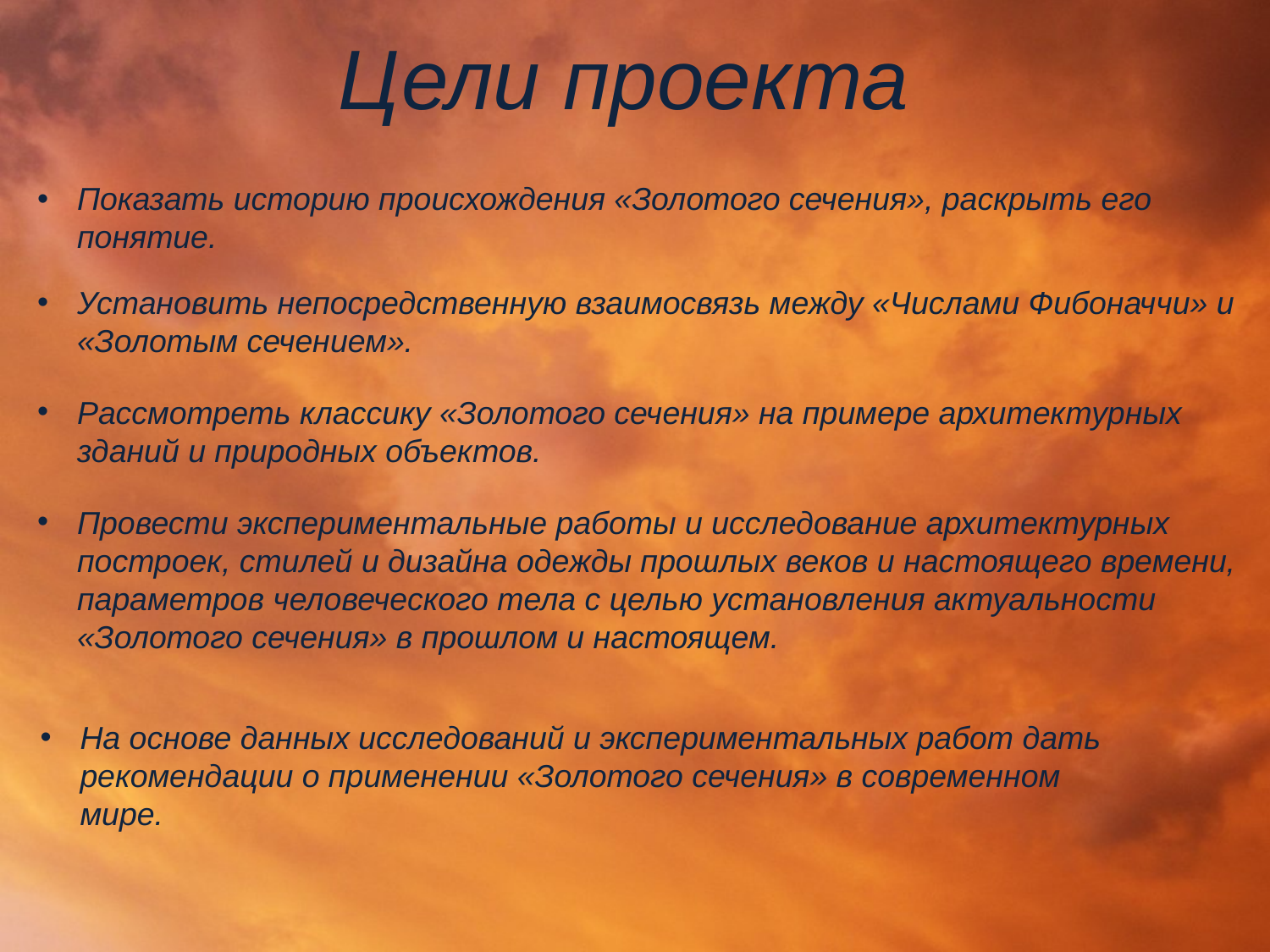

# Цели проекта
Показать историю происхождения «Золотого сечения», раскрыть его понятие.
Установить непосредственную взаимосвязь между «Числами Фибоначчи» и «Золотым сечением».
Рассмотреть классику «Золотого сечения» на примере архитектурных зданий и природных объектов.
Провести экспериментальные работы и исследование архитектурных построек, стилей и дизайна одежды прошлых веков и настоящего времени, параметров человеческого тела с целью установления актуальности «Золотого сечения» в прошлом и настоящем.
На основе данных исследований и экспериментальных работ дать рекомендации о применении «Золотого сечения» в современном мире.